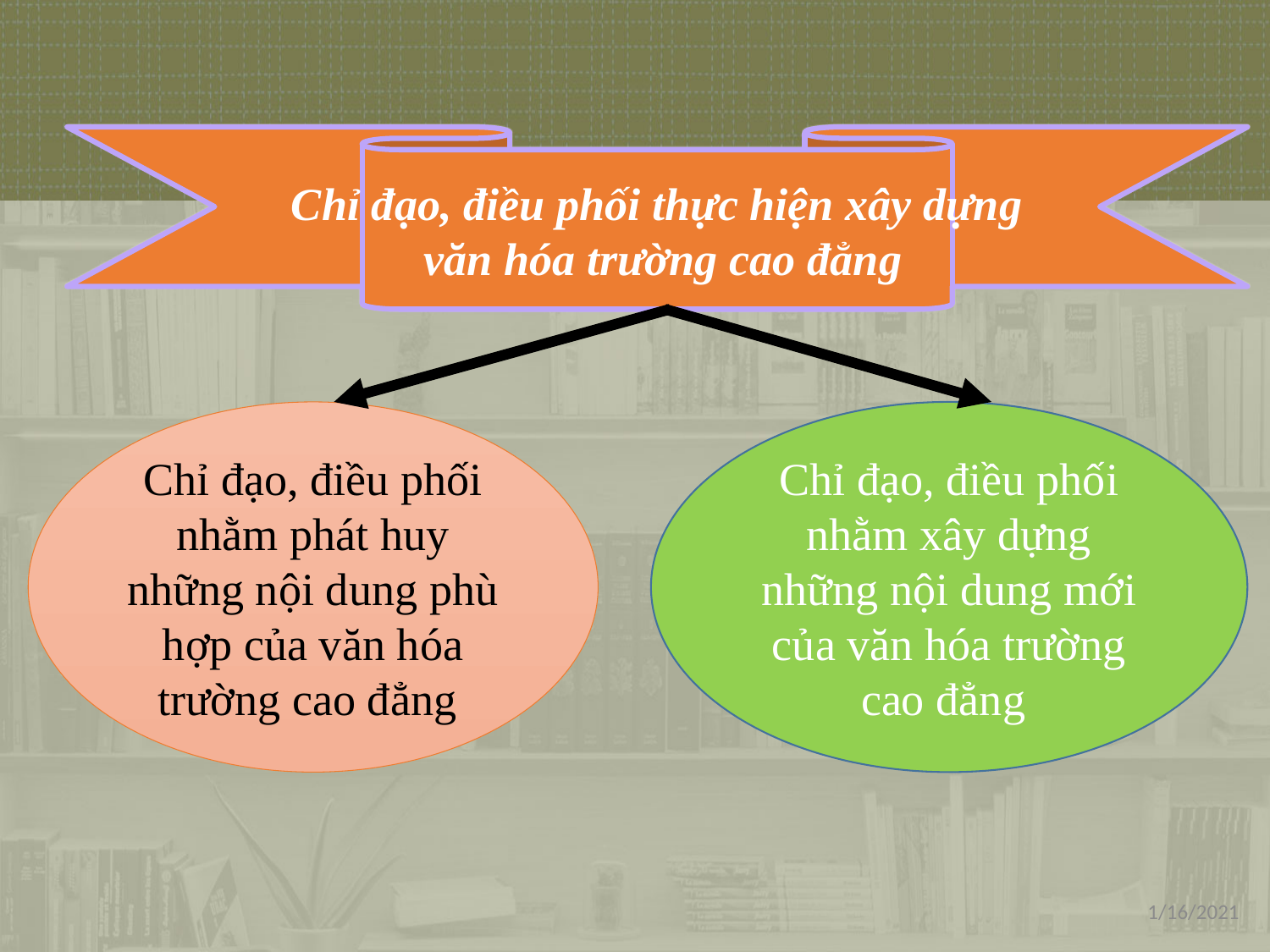

Chỉ đạo, điều phối thực hiện xây dựng
 văn hóa trường cao đẳng

Chỉ đạo, điều phối nhằm phát huy những nội dung phù hợp của văn hóa trường cao đẳng
Chỉ đạo, điều phối nhằm xây dựng những nội dung mới của văn hóa trường cao đẳng
1/16/2021